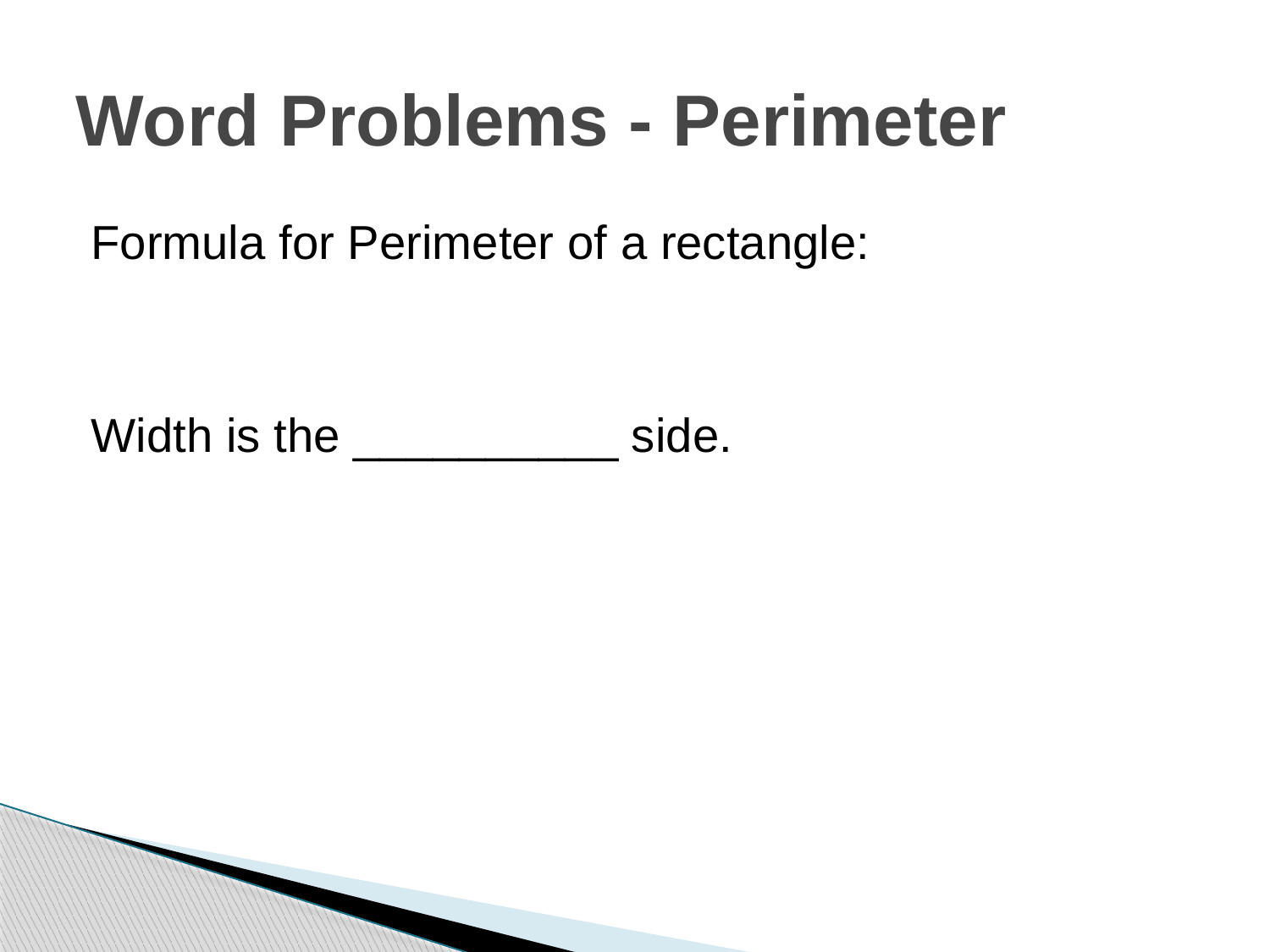

# Word Problems - Perimeter
Formula for Perimeter of a rectangle:

Width is the __________ side.